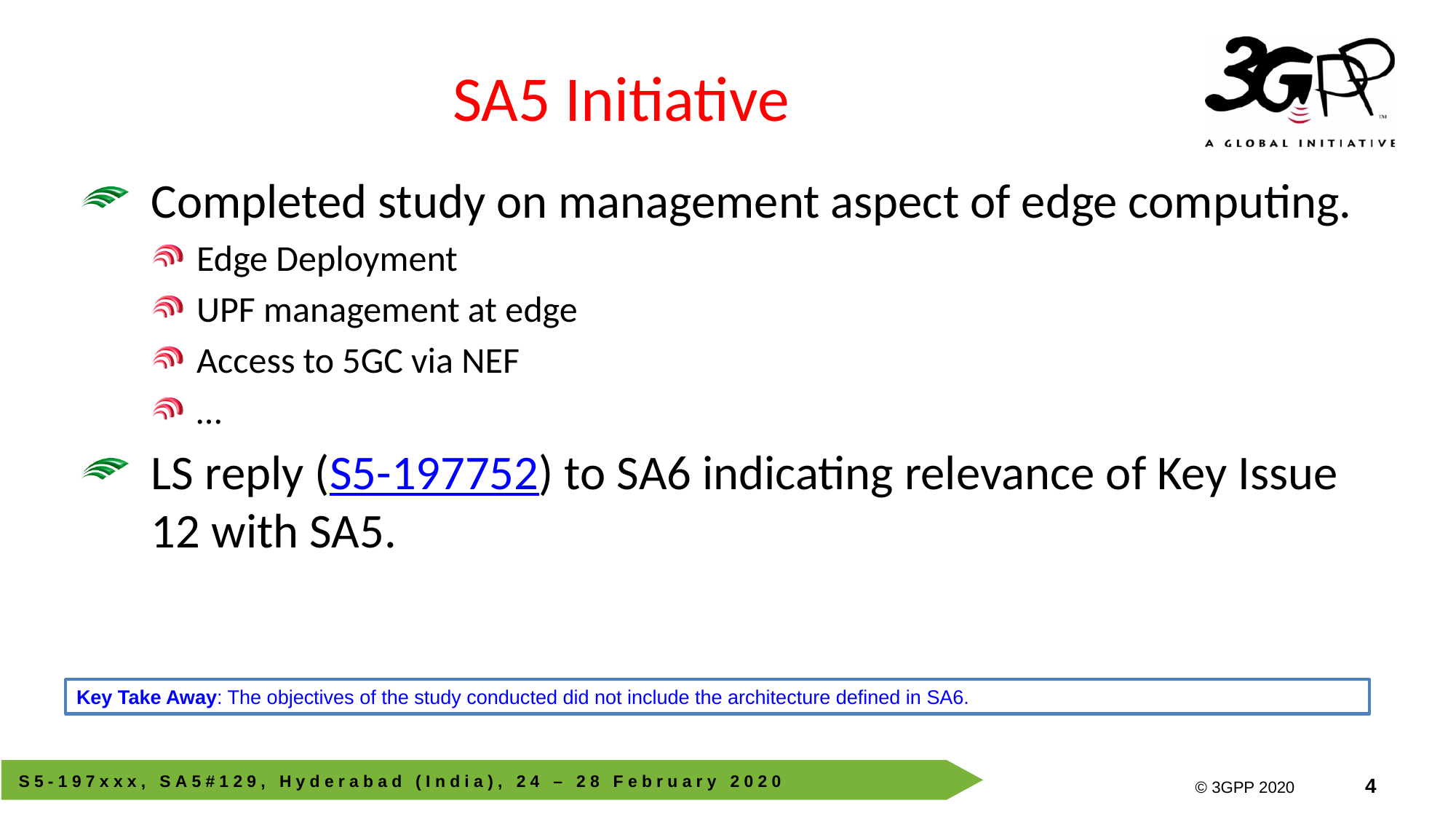

# SA5 Initiative
Completed study on management aspect of edge computing.
Edge Deployment
UPF management at edge
Access to 5GC via NEF
…
LS reply (S5-197752) to SA6 indicating relevance of Key Issue 12 with SA5.
Key Take Away: The objectives of the study conducted did not include the architecture defined in SA6.